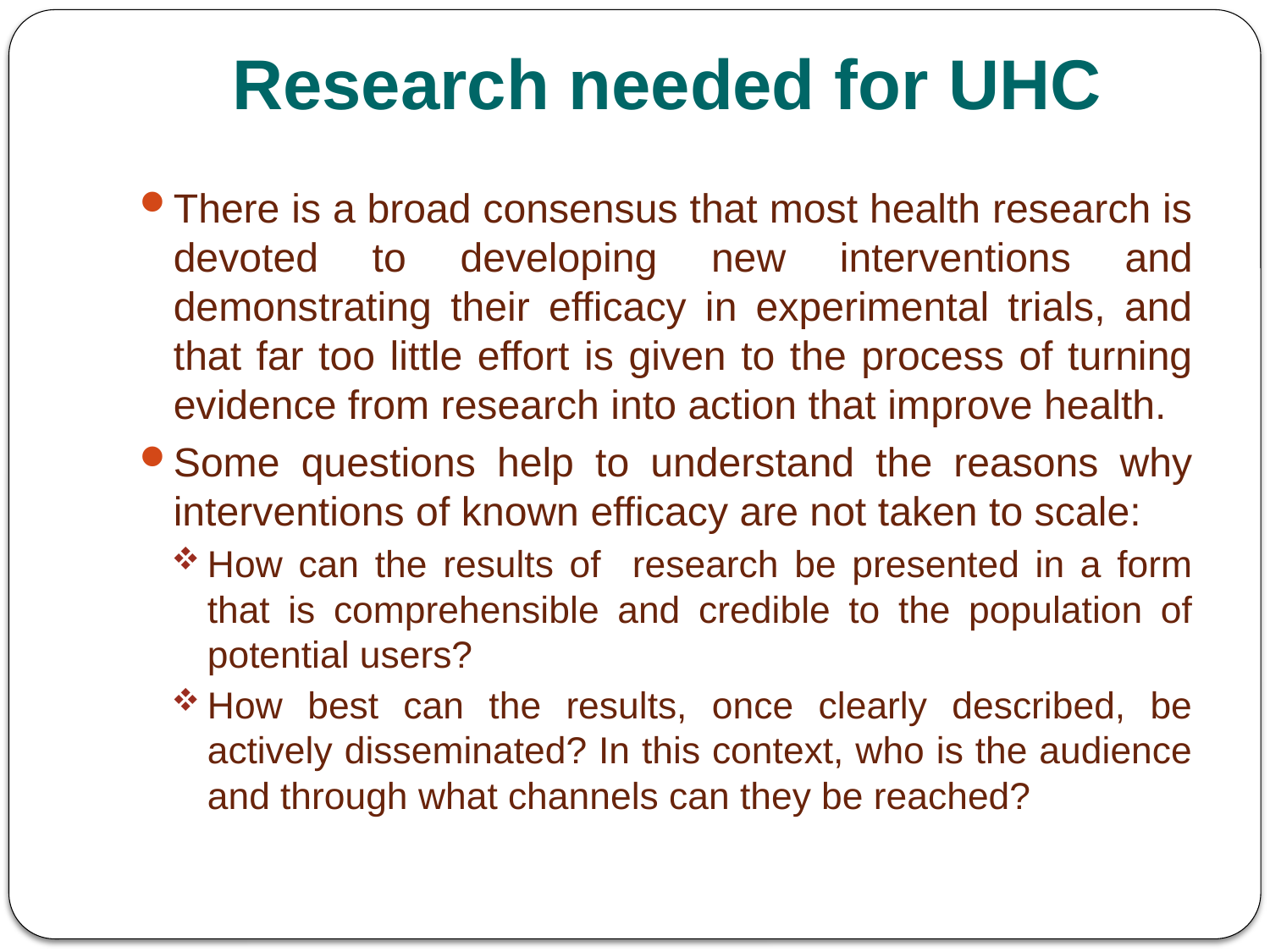

# Research needed for UHC
There is a broad consensus that most health research is devoted to developing new interventions and demonstrating their efficacy in experimental trials, and that far too little effort is given to the process of turning evidence from research into action that improve health.
Some questions help to understand the reasons why interventions of known efficacy are not taken to scale:
How can the results of  research be presented in a form that is comprehensible and credible to the population of potential users?
How best can the results, once clearly described, be actively disseminated? In this context, who is the audience and through what channels can they be reached?